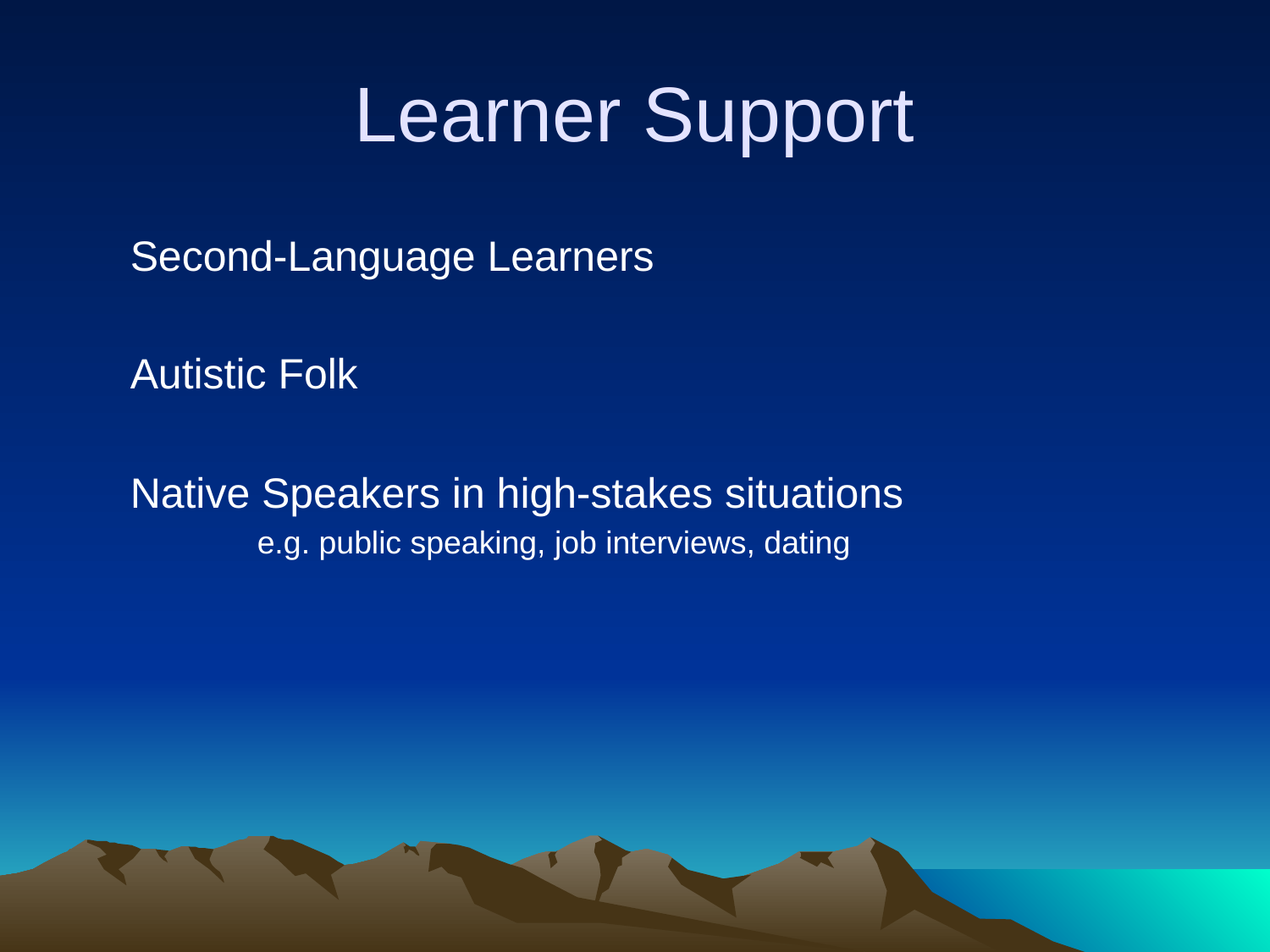

# Learner Support
Second-Language Learners

Autistic Folk

Native Speakers in high-stakes situations
	e.g. public speaking, job interviews, dating